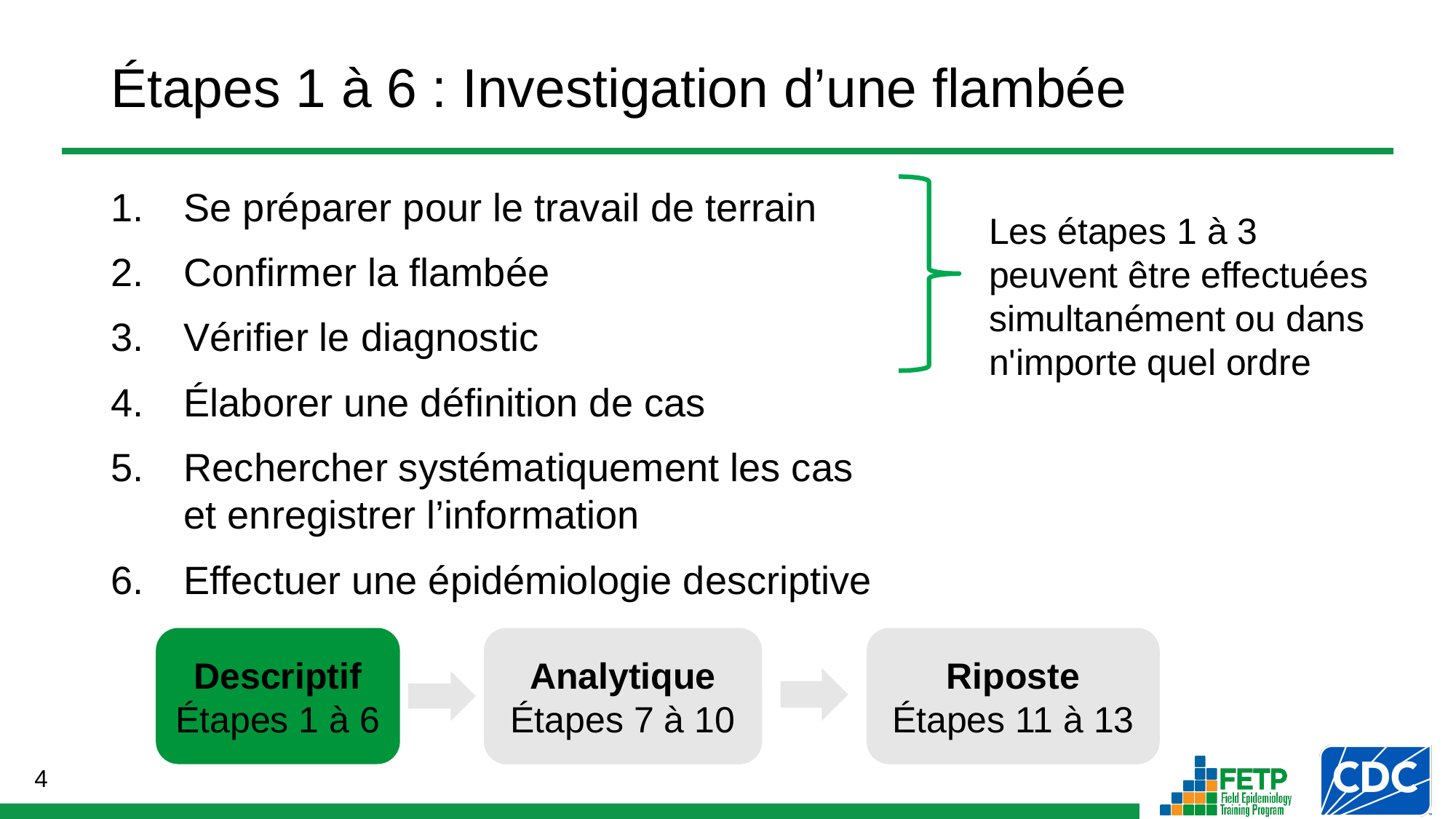

# Étapes 1 à 6 : Investigation d’une flambée
Se préparer pour le travail de terrain
Confirmer la flambée
Vérifier le diagnostic
Élaborer une définition de cas
Rechercher systématiquement les cas
et enregistrer l’information
Effectuer une épidémiologie descriptive

Les étapes 1 à 3 peuvent être effectuées simultanément ou dans n'importe quel ordre
Descriptif
Étapes 1 à 6
Analytique
Étapes 7 à 10
Riposte
Étapes 11 à 13